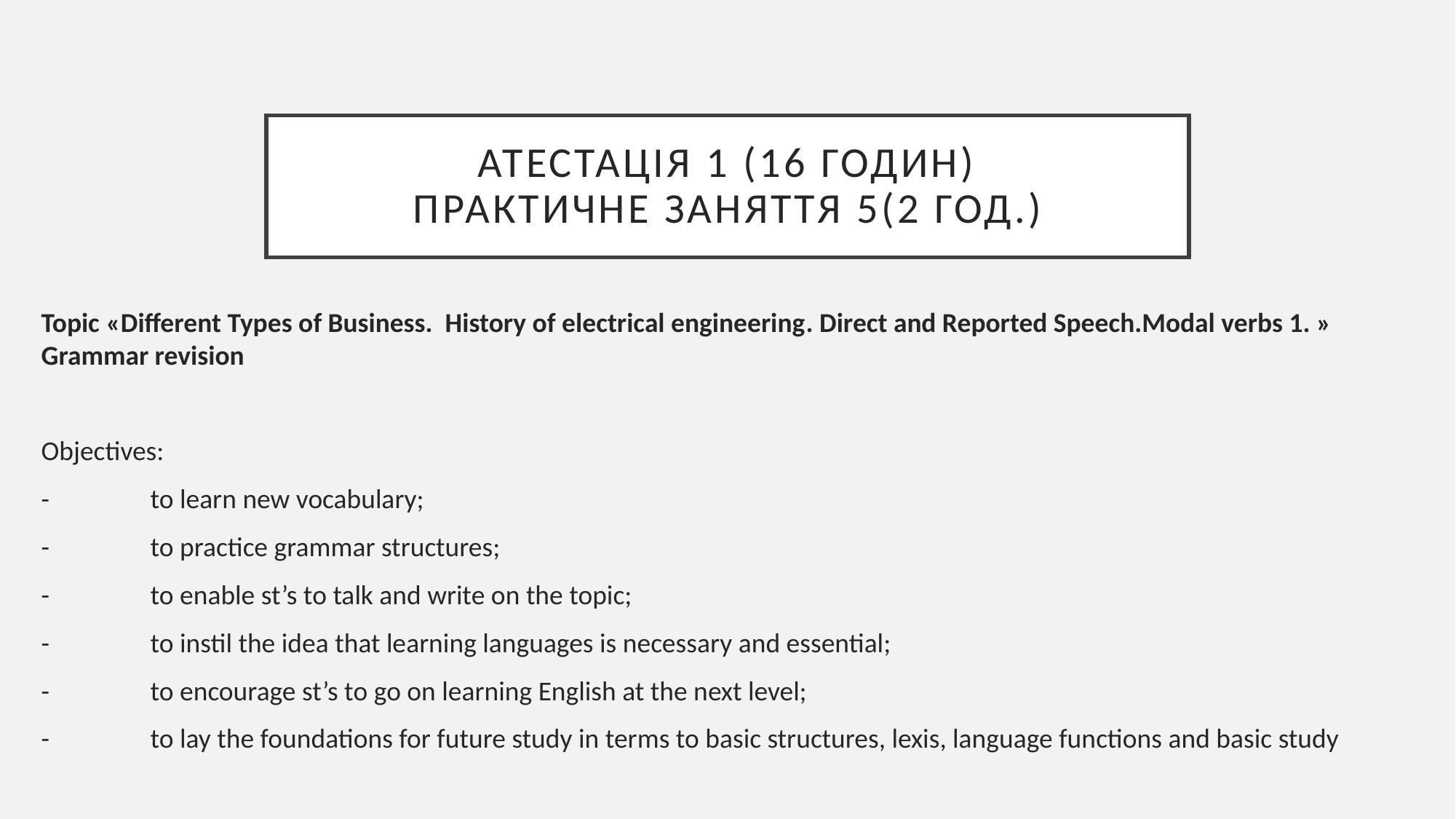

# Атестація 1 (16 годин) Практичне заняття 5(2 год.)
Topic «Different Types of Business.  History of electrical engineering. Direct and Reported Speech.Modal verbs 1. » Grammar revision

Objectives:
-	to learn new vocabulary;
-	to practice grammar structures;
-	to enable st’s to talk and write on the topic;
-	to instil the idea that learning languages is necessary and essential;
-	to encourage st’s to go on learning English at the next level;
-	to lay the foundations for future study in terms to basic structures, lexis, language functions and basic study